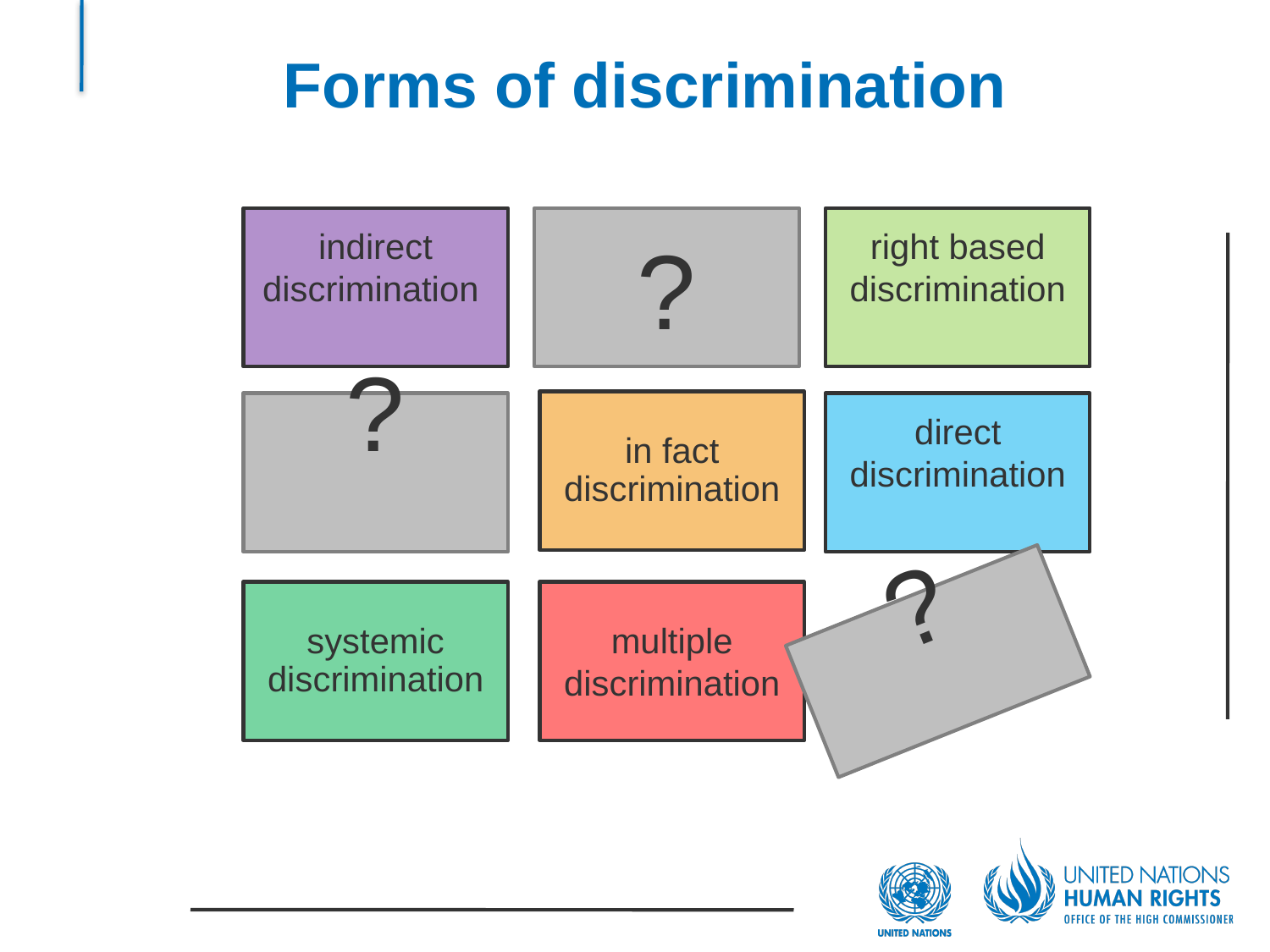

# Forms of discrimination

indirect discrimination

?
right based discrimination

?

in fact discrimination
direct discrimination

systemic discrimination
?

multiple
discrimination